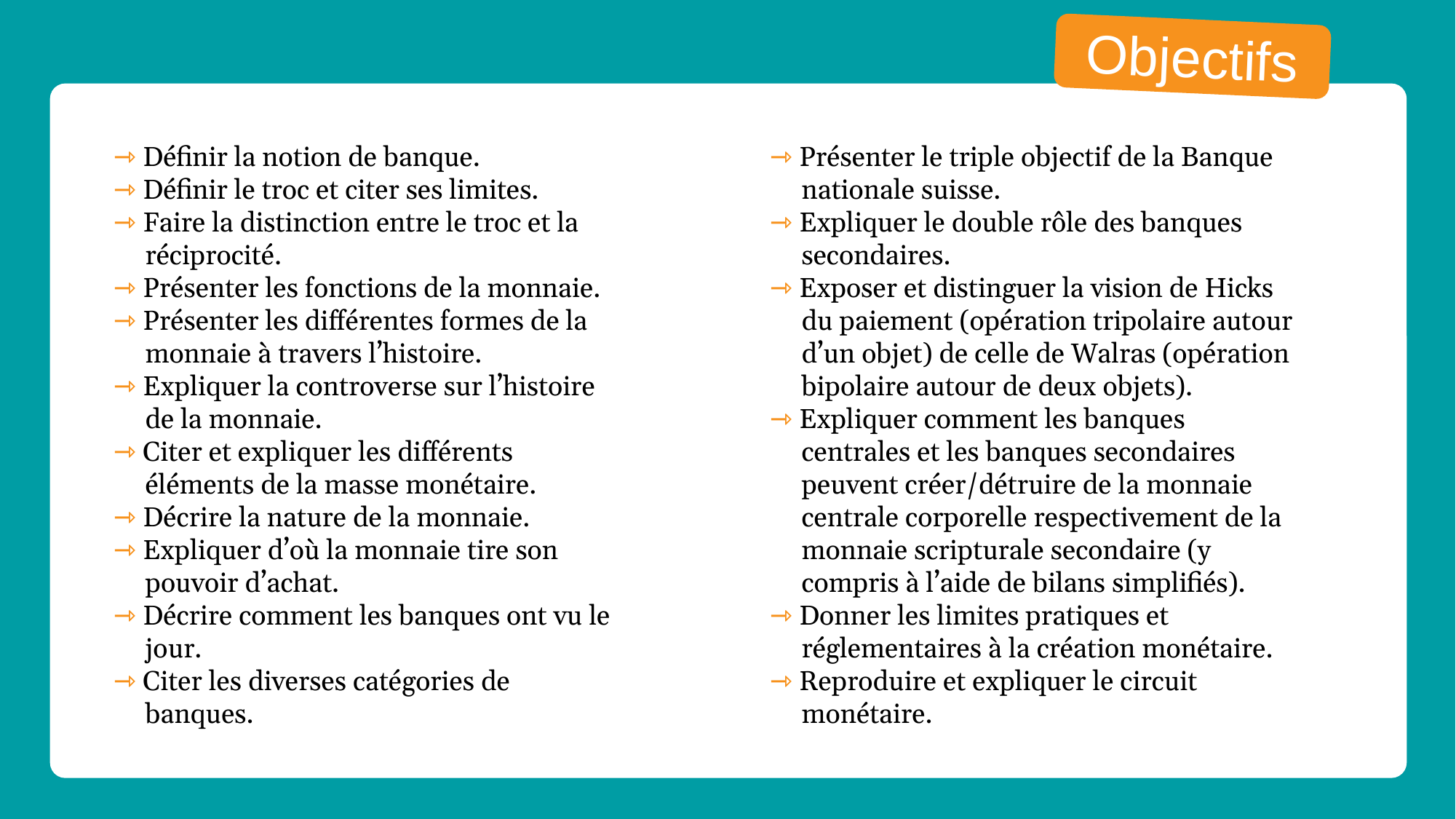

Objectifs
Les biens
⇾ Définir la notion de banque.
⇾ Définir le troc et citer ses limites.
⇾ Faire la distinction entre le troc et la réciprocité.
⇾ Présenter les fonctions de la monnaie.
⇾ Présenter les différentes formes de la monnaie à travers l’histoire.
⇾ Expliquer la controverse sur l’histoire de la monnaie.
⇾ Citer et expliquer les différents éléments de la masse monétaire.
⇾ Décrire la nature de la monnaie.
⇾ Expliquer d’où la monnaie tire son pouvoir d’achat.
⇾ Décrire comment les banques ont vu le jour.
⇾ Citer les diverses catégories de banques.
⇾ Présenter le triple objectif de la Banque nationale suisse.
⇾ Expliquer le double rôle des banques secondaires.
⇾ Exposer et distinguer la vision de Hicks du paiement (opération tripolaire autour d’un objet) de celle de Walras (opération bipolaire autour de deux objets).
⇾ Expliquer comment les banques centrales et les banques secondaires peuvent créer/détruire de la monnaie centrale corporelle respectivement de la monnaie scripturale secondaire (y compris à l’aide de bilans simplifiés).
⇾ Donner les limites pratiques et réglementaires à la création monétaire.
⇾ Reproduire et expliquer le circuit monétaire.